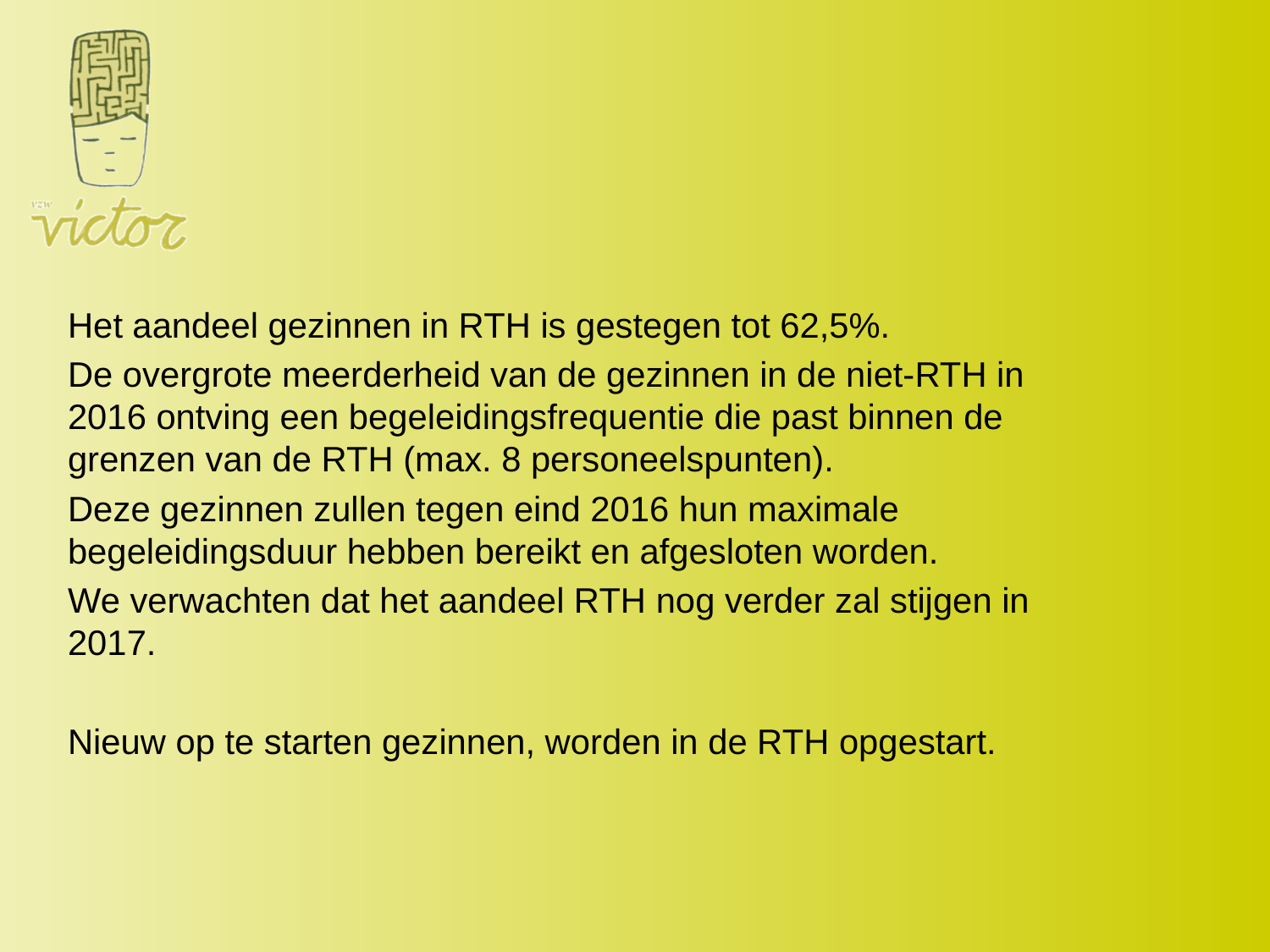

Het aandeel gezinnen in RTH is gestegen tot 62,5%.
De overgrote meerderheid van de gezinnen in de niet-RTH in 2016 ontving een begeleidingsfrequentie die past binnen de grenzen van de RTH (max. 8 personeelspunten).
Deze gezinnen zullen tegen eind 2016 hun maximale begeleidingsduur hebben bereikt en afgesloten worden.
We verwachten dat het aandeel RTH nog verder zal stijgen in 2017.

Nieuw op te starten gezinnen, worden in de RTH opgestart.